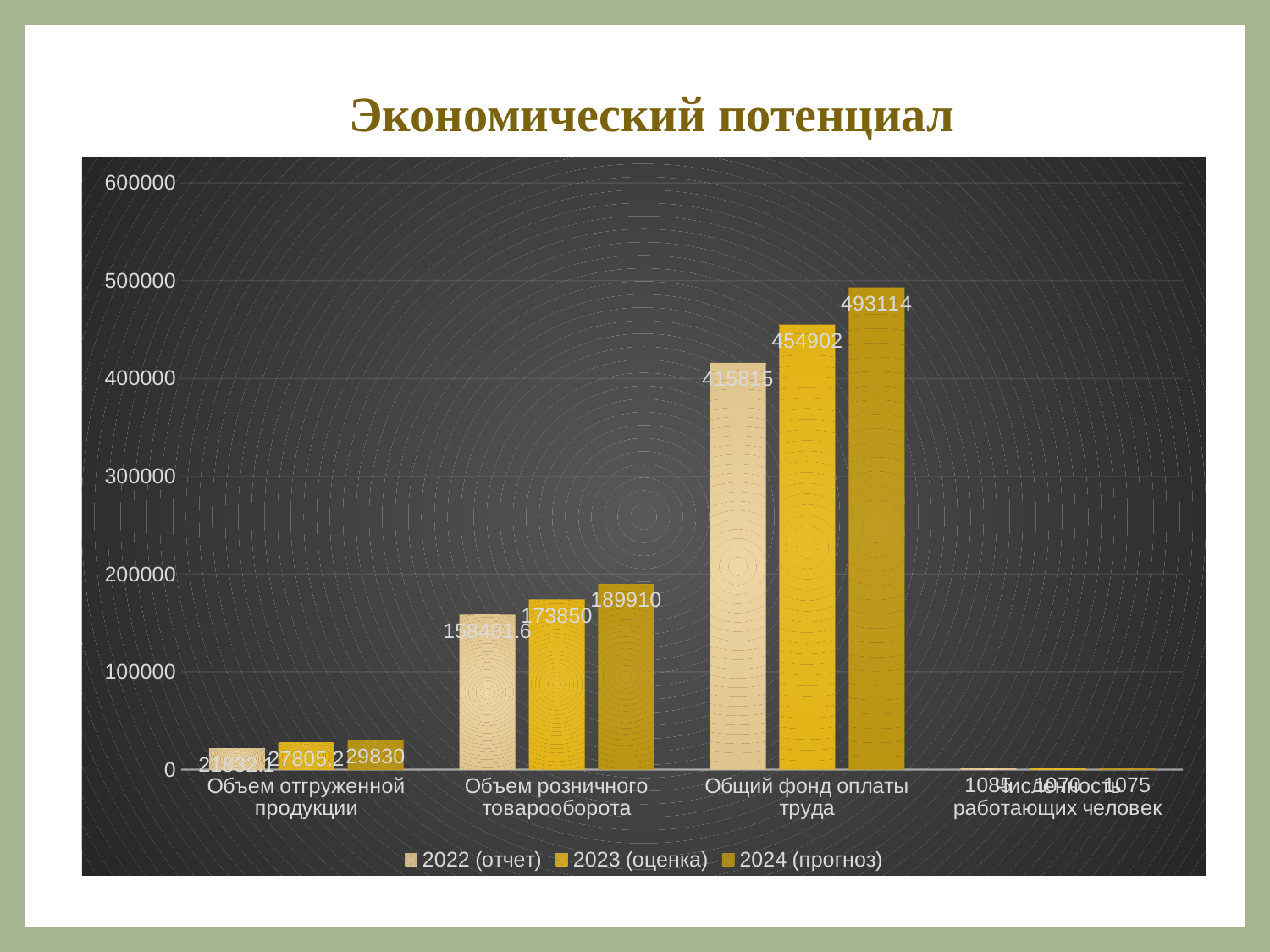

Экономический потенциал

### Chart

| Category | 2022 (отчет) | 2023 (оценка) | 2024 (прогноз) |
|---|---|---|---|
| Объем отгруженной продукции | 21832.1 | 27805.2 | 29830.0 |
| Объем розничного товарооборота | 158481.6 | 173850.0 | 189910.0 |
| Общий фонд оплаты труда | 415815.0 | 454902.0 | 493114.0 |
| Численность работающих человек | 1085.0 | 1070.0 | 1075.0 |